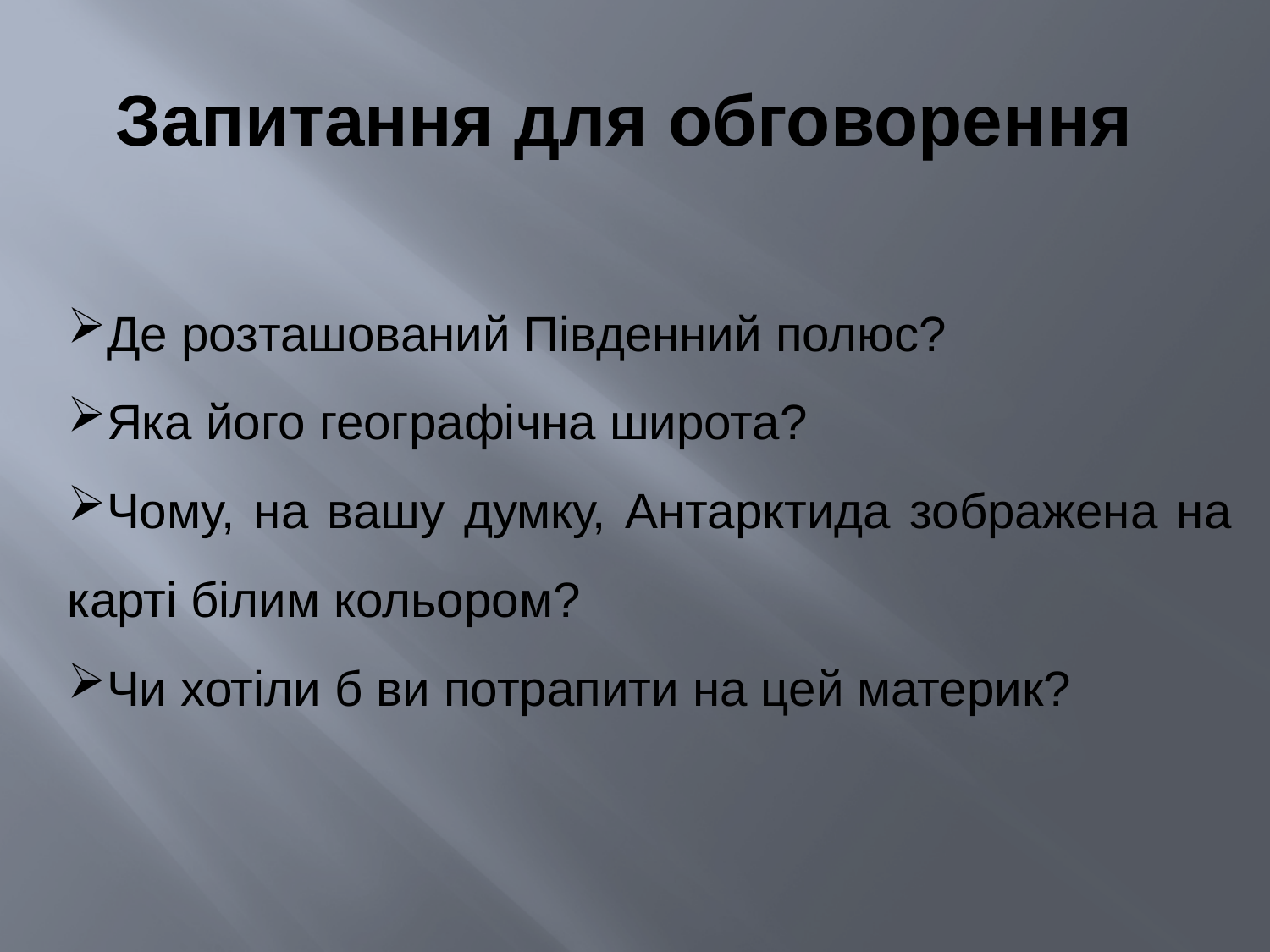

# Запитання для обговорення
Де розташований Південний полюс?
Яка його географічна широта?
Чому, на вашу думку, Антарктида зображена на карті білим кольором?
Чи хотіли б ви потрапити на цей материк?